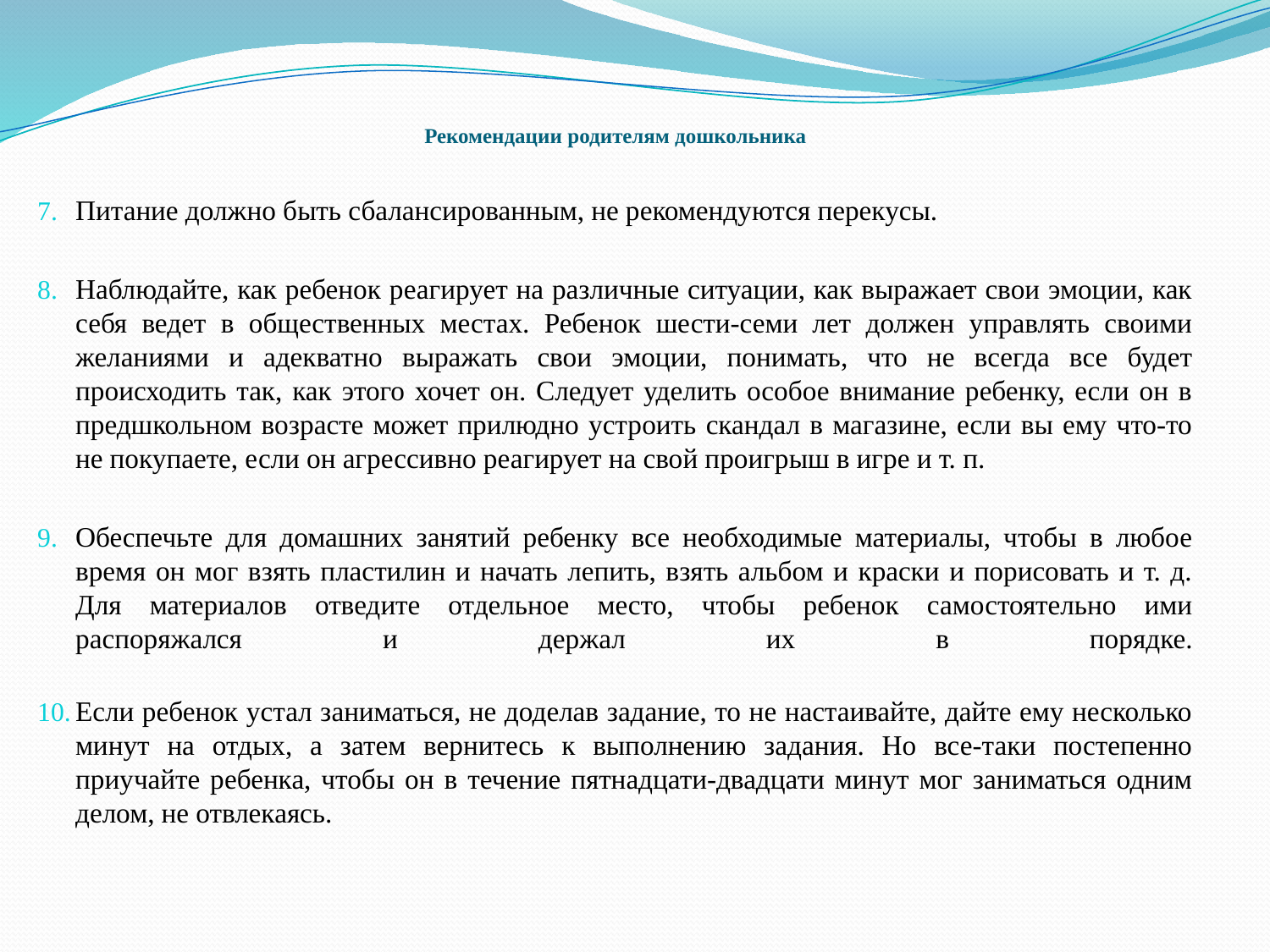

Рекомендации родителям дошкольника

Питание должно быть сбалансированным, не рекомендуются перекусы.

Наблюдайте, как ребенок реагирует на различные ситуации, как выражает свои эмоции, как себя ведет в общественных местах. Ребенок шести-семи лет должен управлять своими желаниями и адекватно выражать свои эмоции, понимать, что не всегда все будет происходить так, как этого хочет он. Следует уделить особое внимание ребенку, если он в предшкольном возрасте может прилюдно устроить скандал в магазине, если вы ему что-то не покупаете, если он агрессивно реагирует на свой проигрыш в игре и т. п.

Обеспечьте для домашних занятий ребенку все необходимые материалы, чтобы в любое время он мог взять пластилин и начать лепить, взять альбом и краски и порисовать и т. д. Для материалов отведите отдельное место, чтобы ребенок самостоятельно ими распоряжался и держал их в порядке.
Если ребенок устал заниматься, не доделав задание, то не настаивайте, дайте ему несколько минут на отдых, а затем вернитесь к выполнению задания. Но все-таки постепенно приучайте ребенка, чтобы он в течение пятнадцати-двадцати минут мог заниматься одним делом, не отвлекаясь.